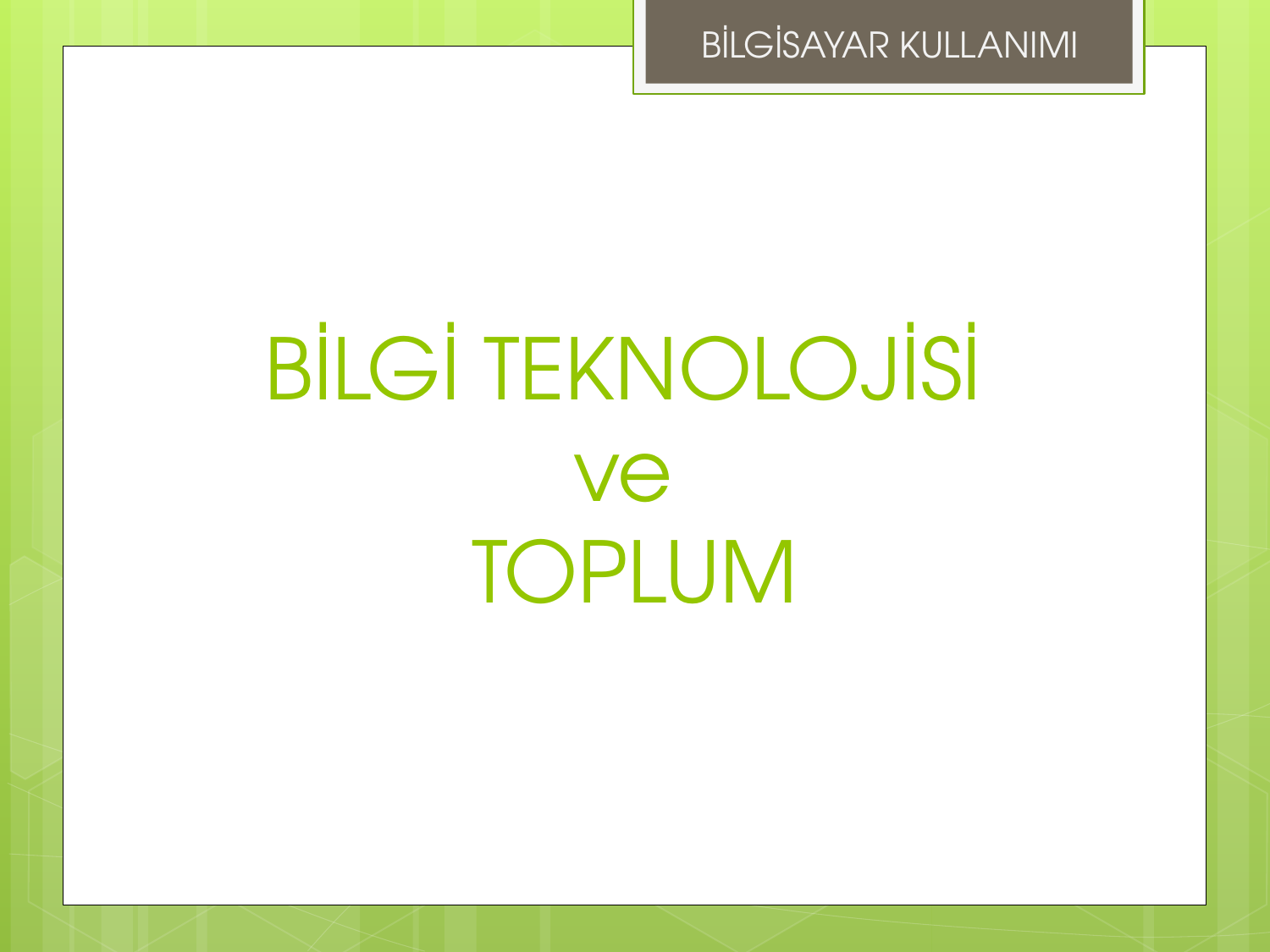

BİLGİSAYAR KULLANIMI
# BİLGİ TEKNOLOJİSİ ve TOPLUM